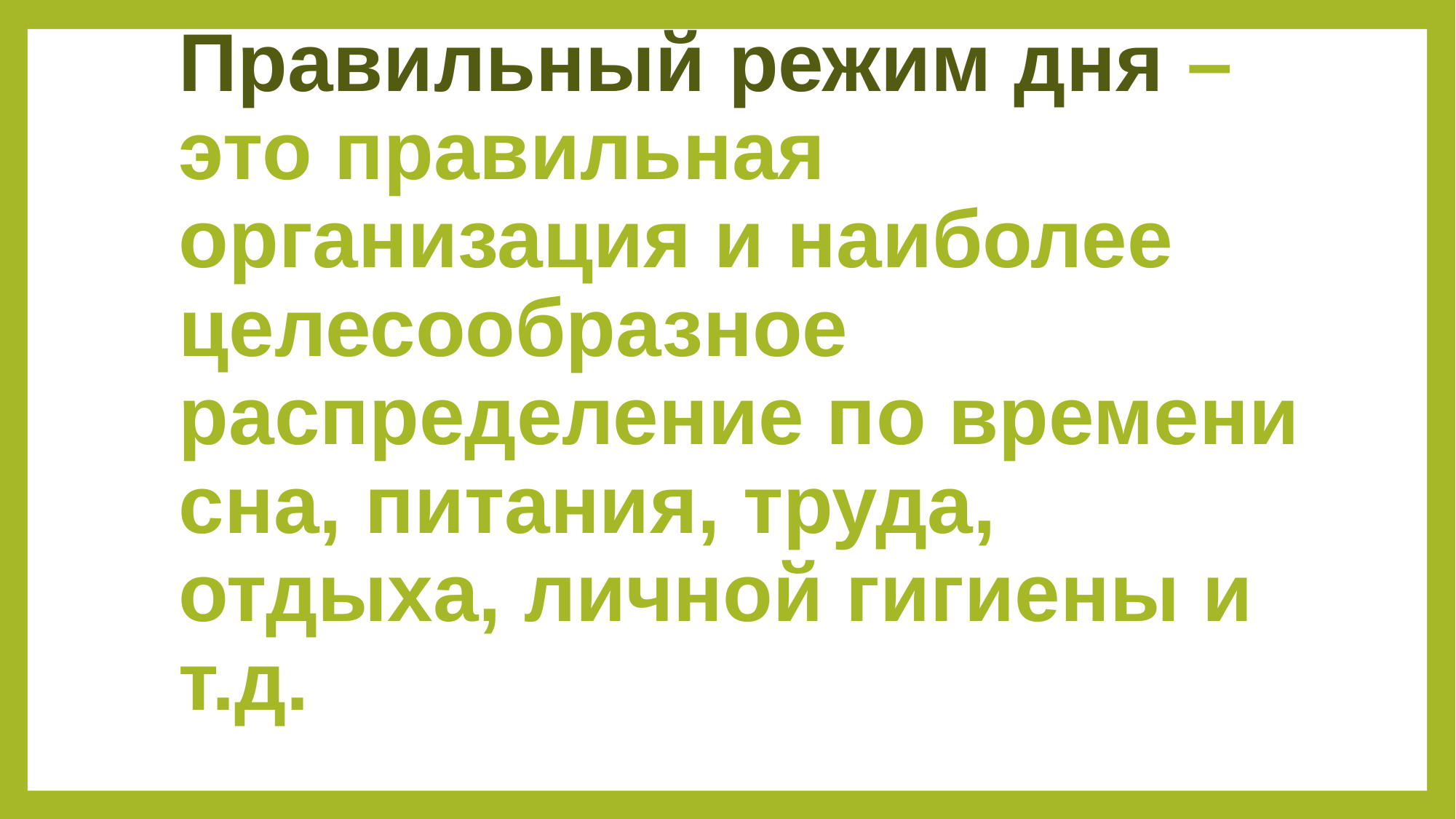

# Правильный режим дня – это правильная организация и наиболее целесообразное распределение по времени сна, питания, труда, отдыха, личной гигиены и т.д.